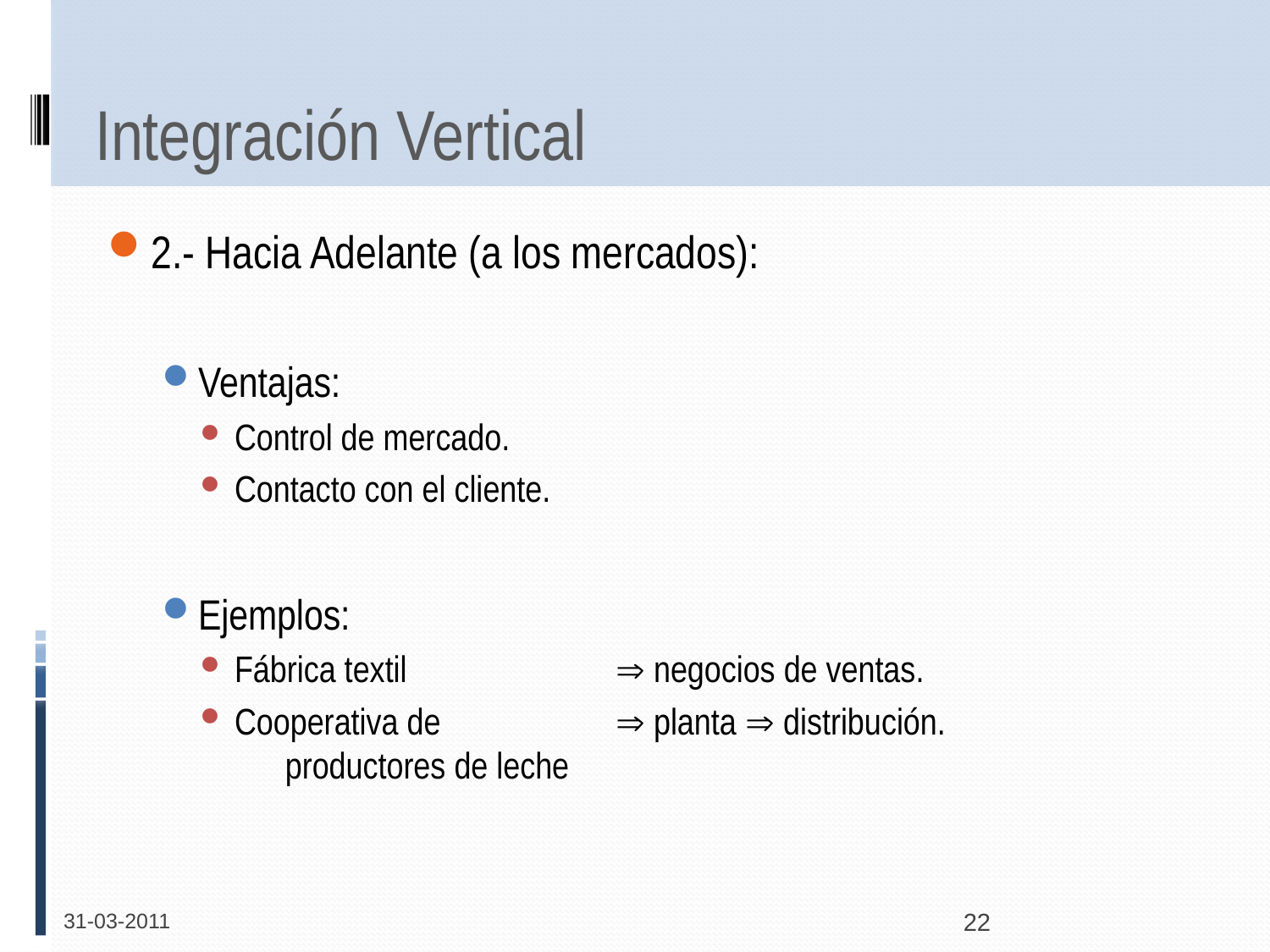

# Integración Vertical
2.- Hacia Adelante (a los mercados):

Ventajas:
Control de mercado.
Contacto con el cliente.

Ejemplos:
Fábrica textil 		⇒ negocios de ventas.
Cooperativa de          	⇒ planta ⇒ distribución.                                     productores de leche

31-03-2011
22